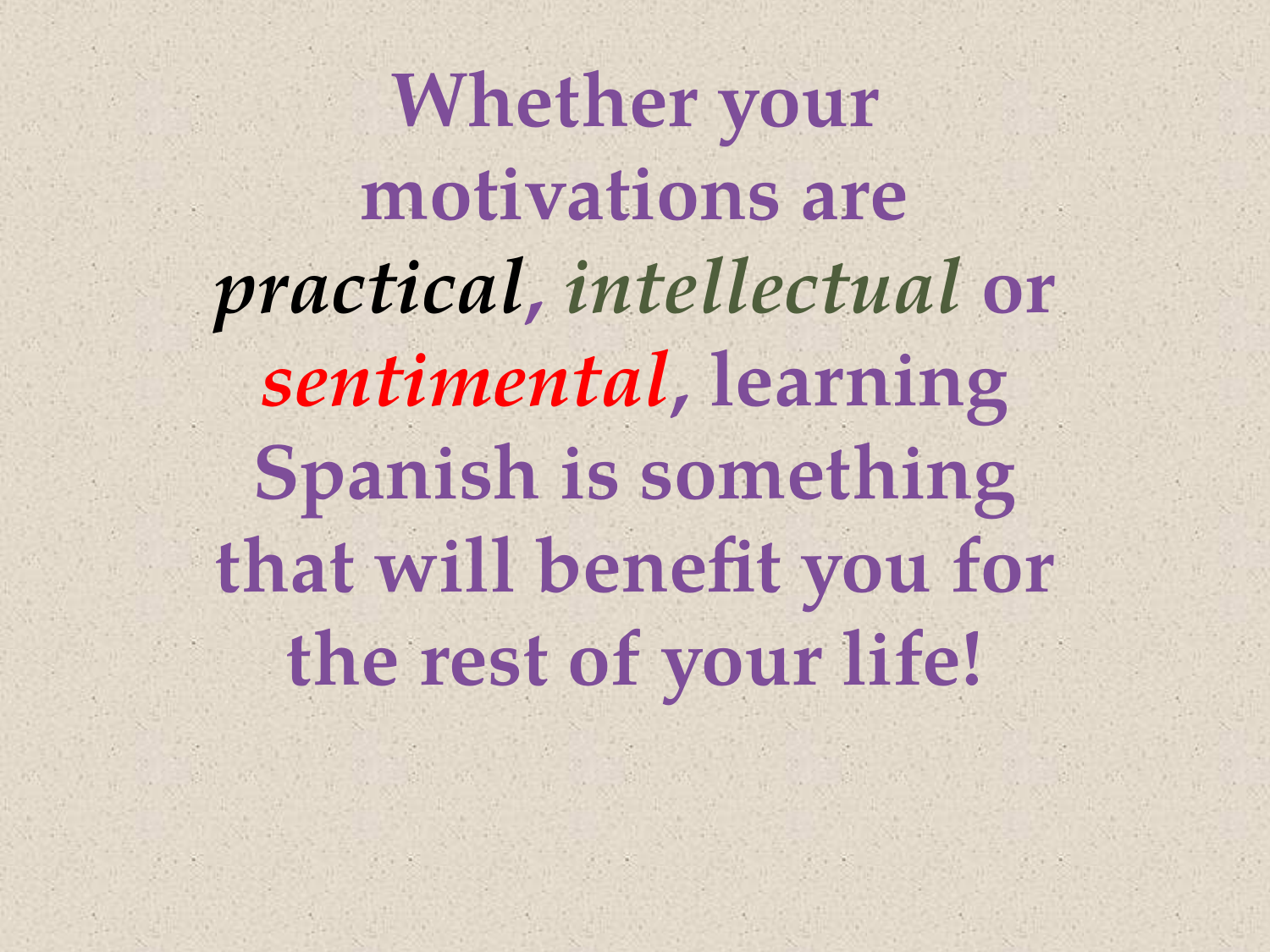

Whether your motivations are practical, intellectual or sentimental, learning Spanish is something that will benefit you for the rest of your life!
#